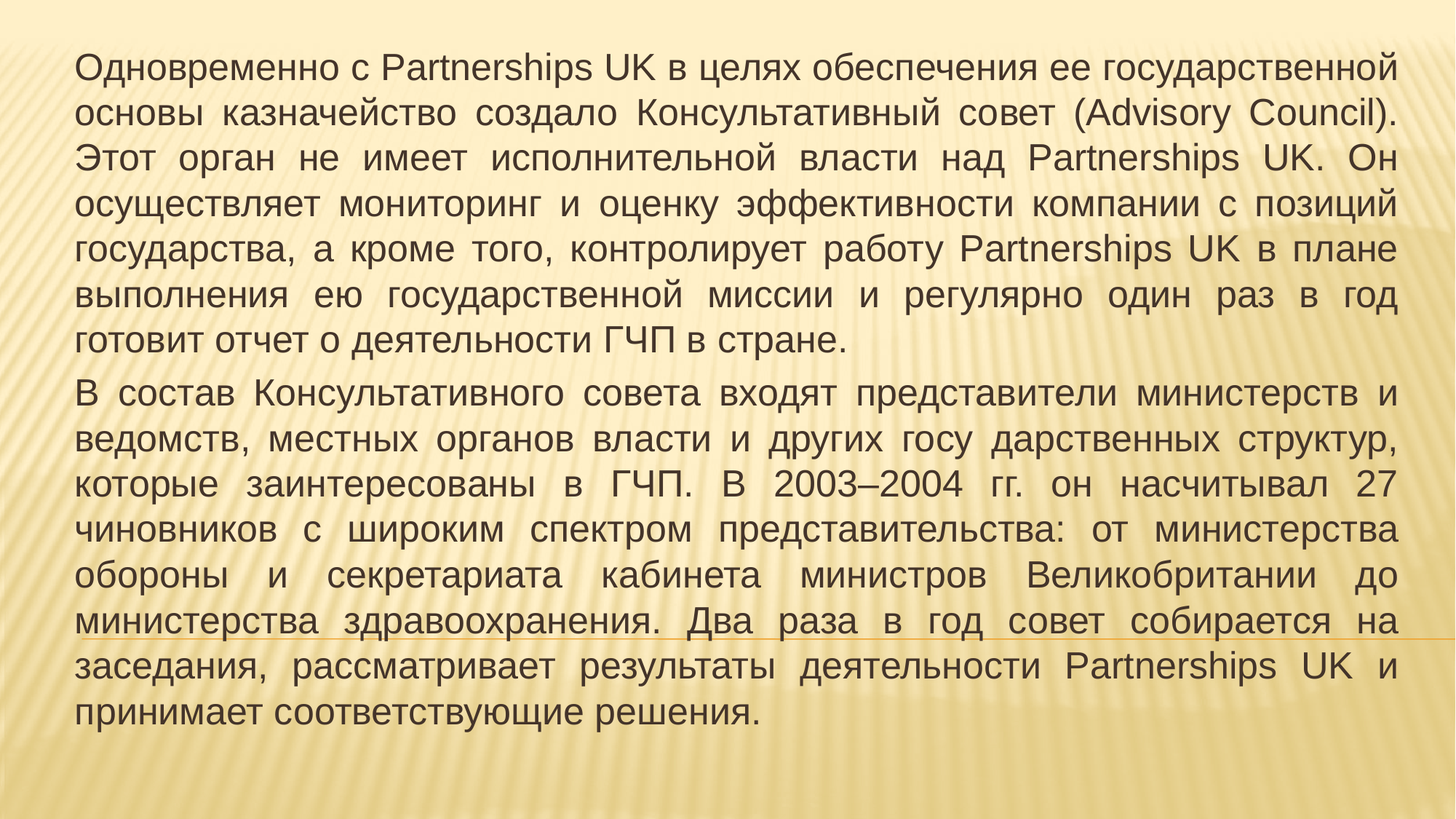

Одновременно с Partnerships UK в целях обеспечения ее государственной основы казначейство создало Консультативный совет (Advisory Council). Этот орган не имеет исполнительной власти над Partnerships UK. Он осуществляет мониторинг и оценку эффективности компании с позиций государства, а кроме того, контролирует работу Partnerships UK в плане выполнения ею государственной миссии и регулярно один раз в год готовит отчет о деятельности ГЧП в стране.
В состав Консультативного совета входят представители министерств и ведомств, местных органов власти и других госу дарственных структур, которые заинтересованы в ГЧП. В 2003–2004 гг. он насчитывал 27 чиновников с широким спектром представительства: от министерства обороны и секретариата кабинета министров Великобритании до министерства здравоохранения. Два раза в год совет собирается на заседания, рассматривает результаты деятельности Partnerships UK и принимает соответствующие решения.